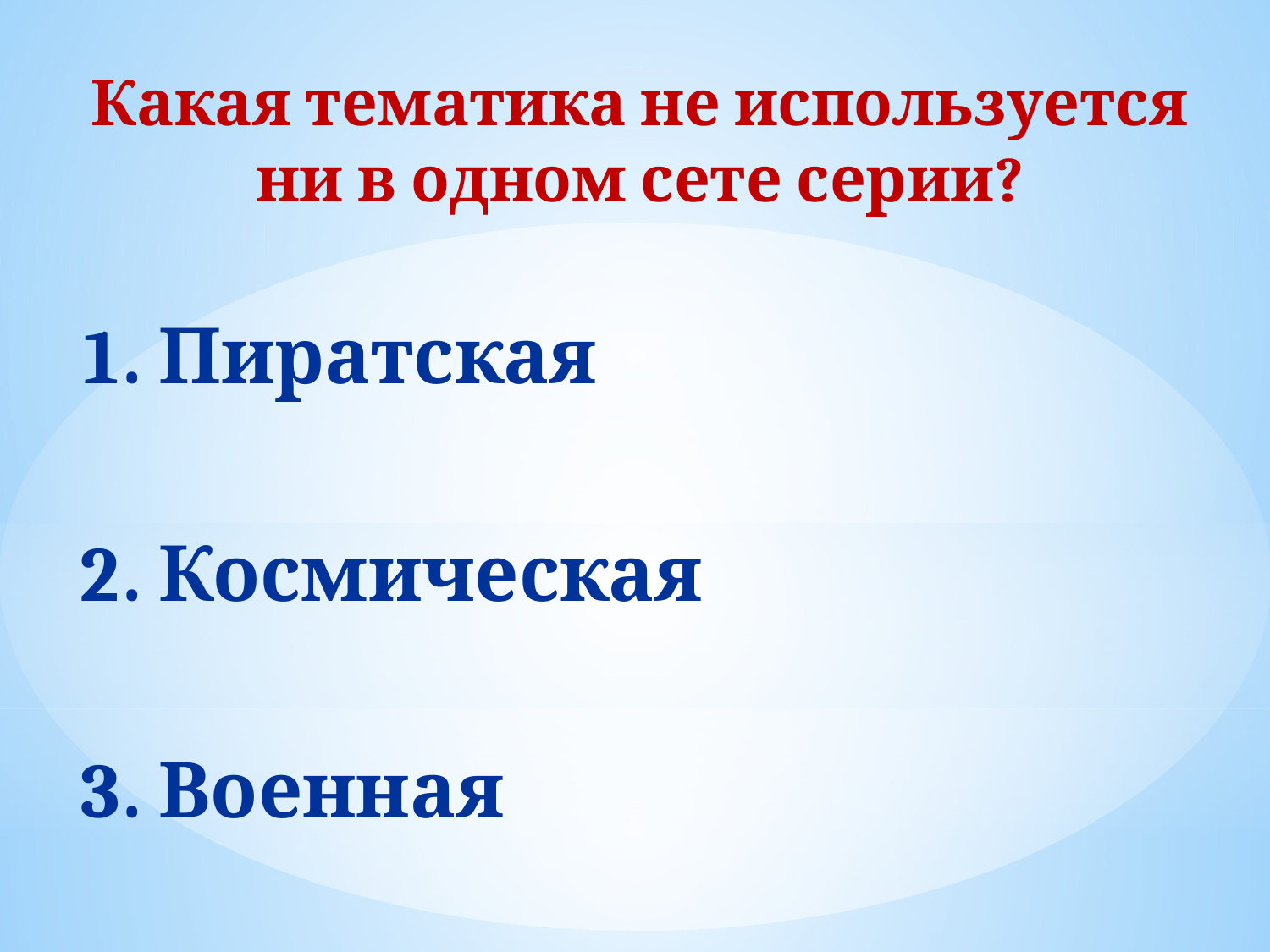

Какая тематика не используется ни в одном сете серии?

1. Пиратская

2. Космическая

3. Военная